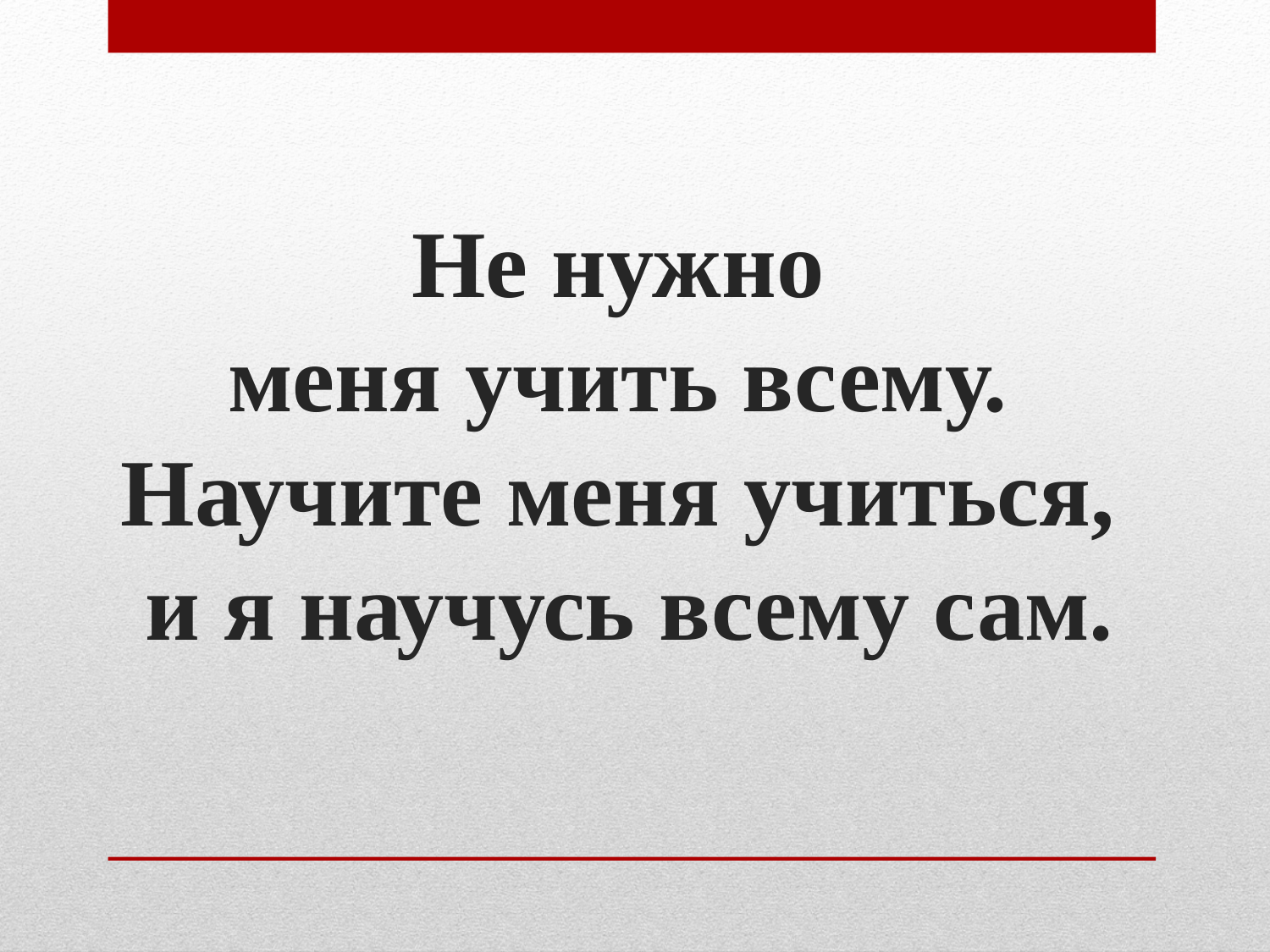

# Не нужно меня учить всему. Научите меня учиться, и я научусь всему сам.